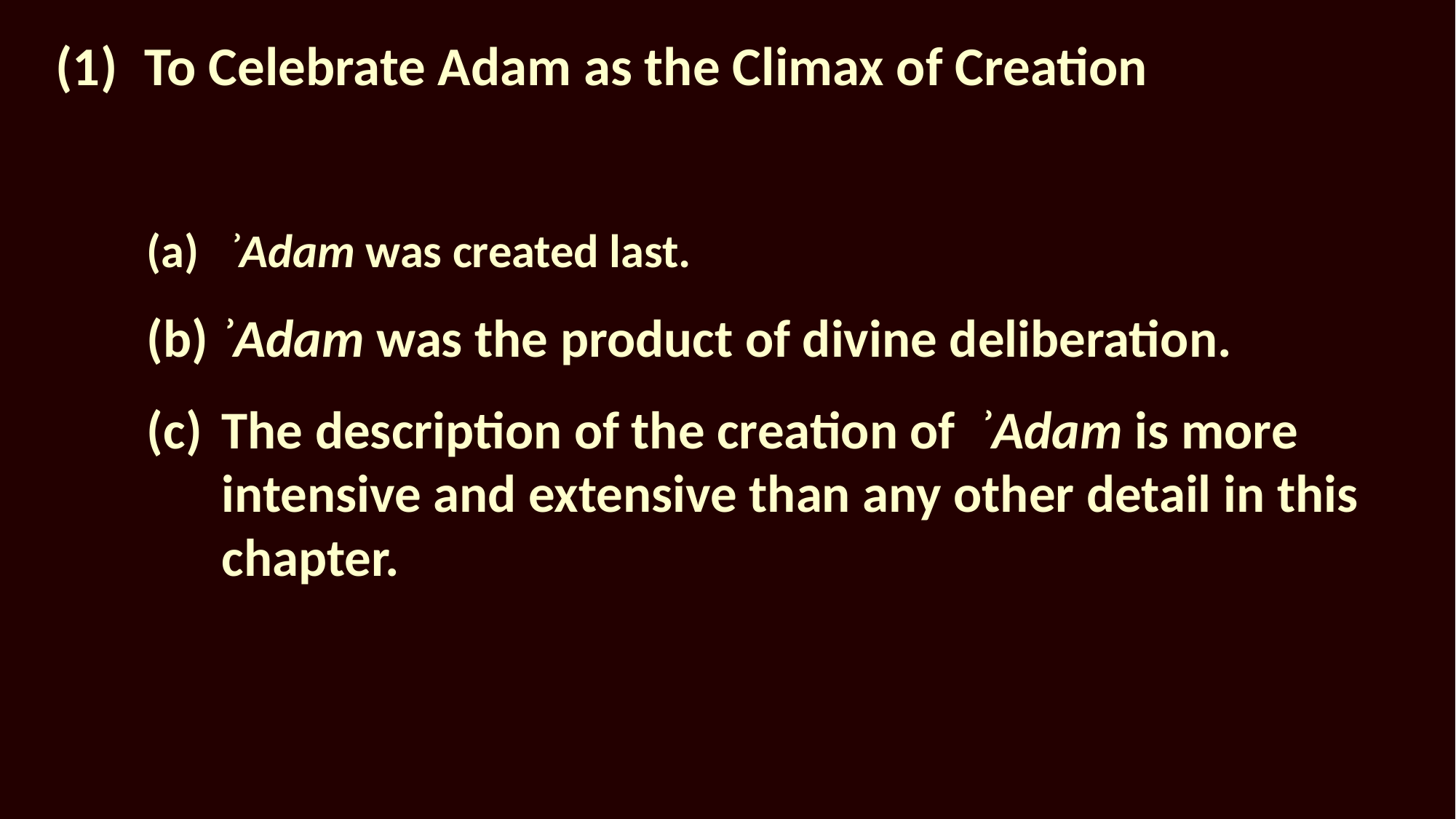

# (1)	To Celebrate Adam as the Climax of Creation
(a)	ʾAdam was created last.
(b)	ʾAdam was the product of divine deliberation.
(c)	The description of the creation of  ʾAdam is more intensive and extensive than any other detail in this chapter.